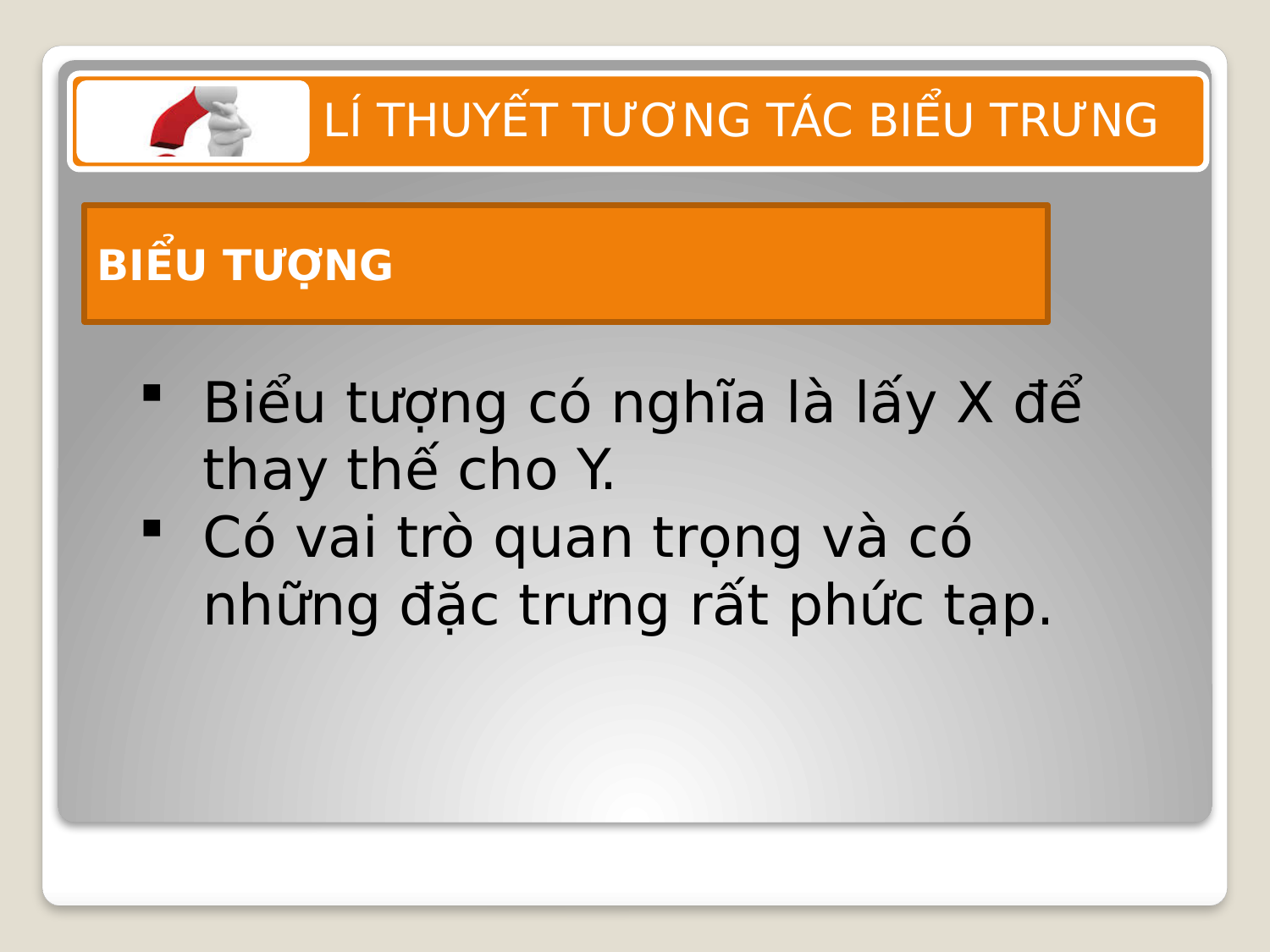

LÍ THUYẾT TƯƠNG TÁC BIỂU TRƯNG
BIỂU TƯỢNG
Biểu tượng có nghĩa là lấy X để thay thế cho Y.
Có vai trò quan trọng và có những đặc trưng rất phức tạp.